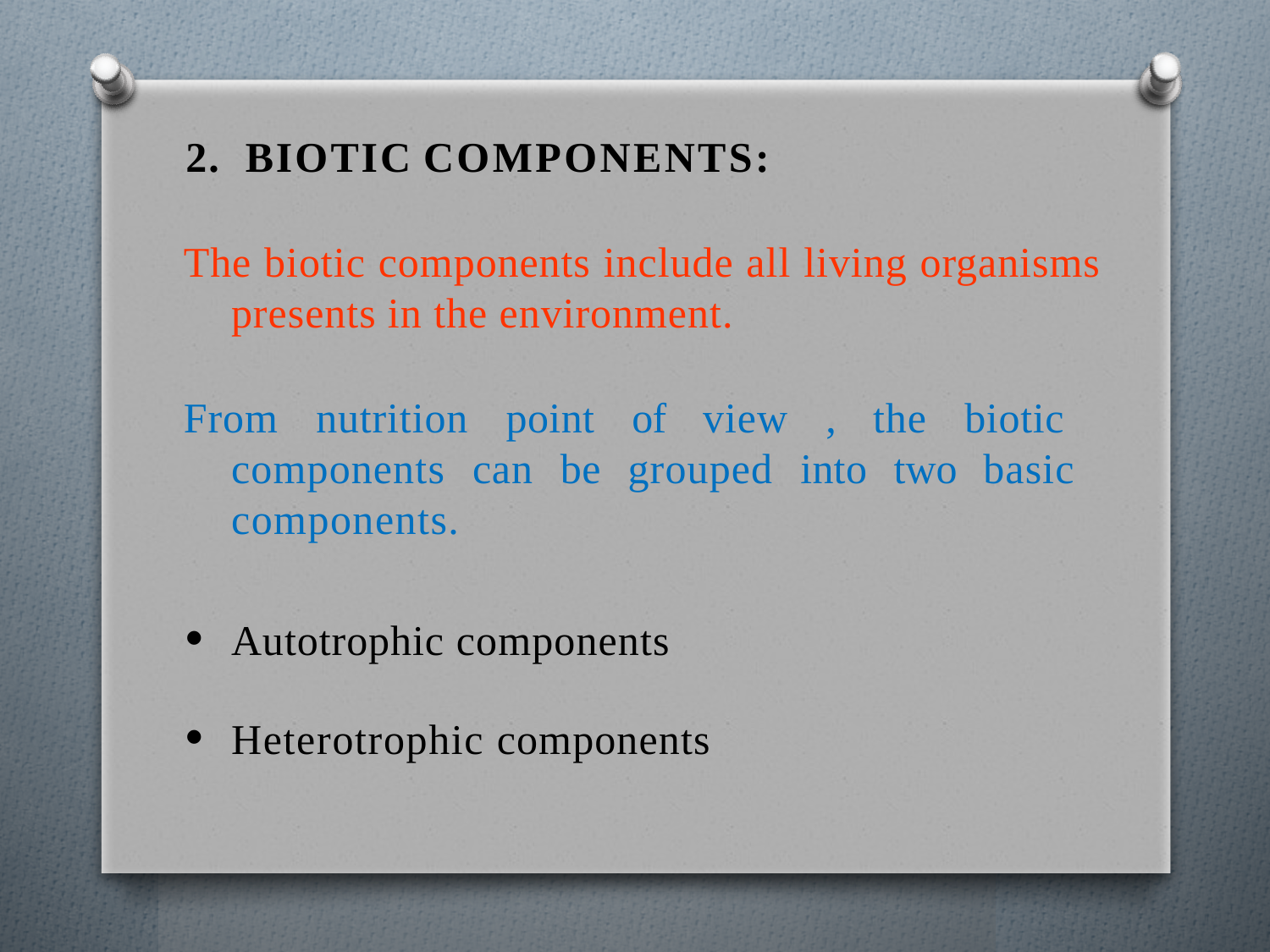

# 2.	BIOTIC	COMPONENTS:
The biotic components include all living organisms presents in the environment.

From nutrition point of view , the biotic  components can be grouped into two basic  components.

Autotrophic components
Heterotrophic components